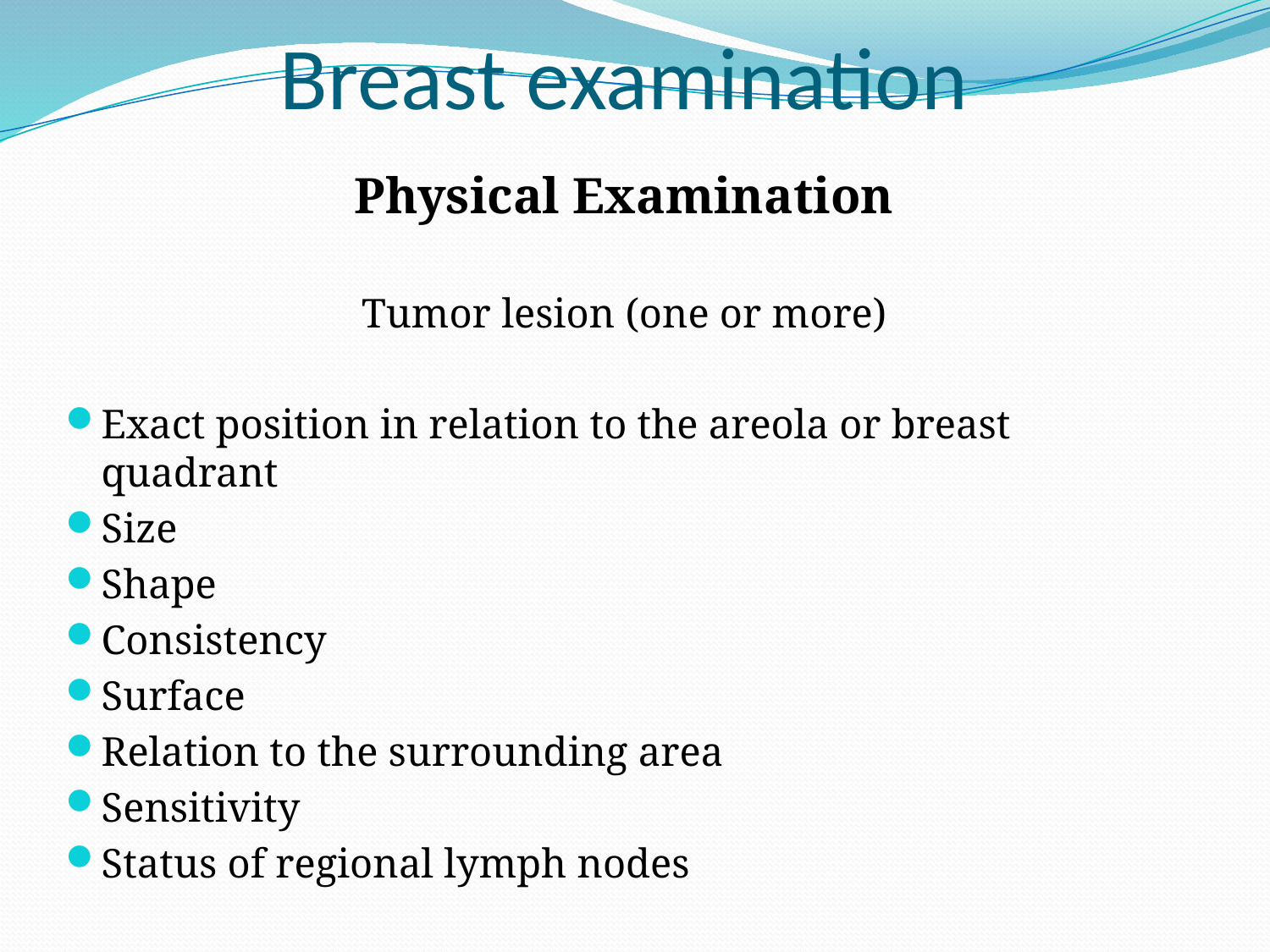

# Breast examination
Physical Examination

Tumor lesion (one or more)

Exact position in relation to the areola or breast quadrant
Size
Shape
Consistency
Surface
Relation to the surrounding area
Sensitivity
Status of regional lymph nodes